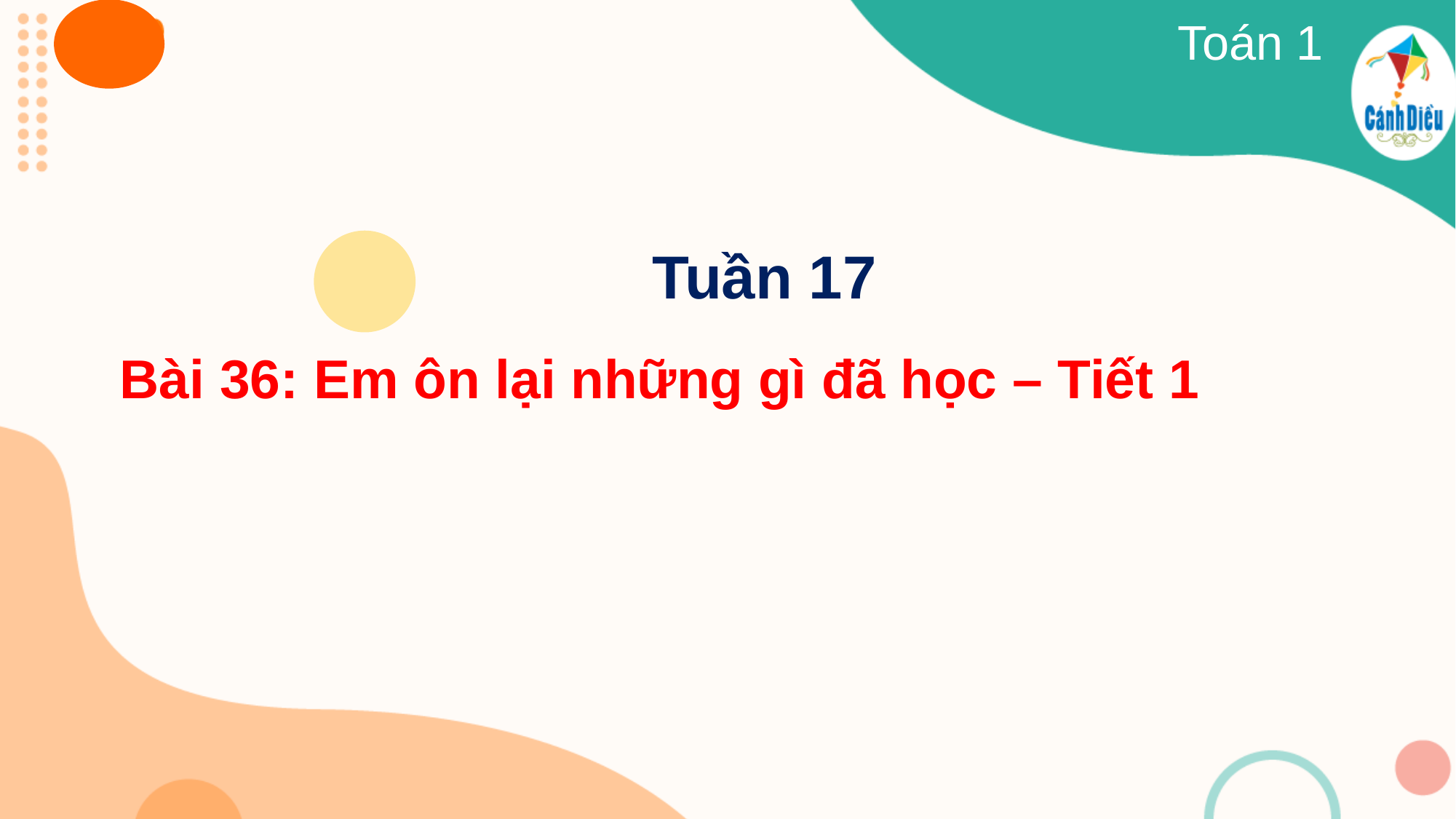

Toán 1
Tuần 17
Bài 36: Em ôn lại những gì đã học – Tiết 1